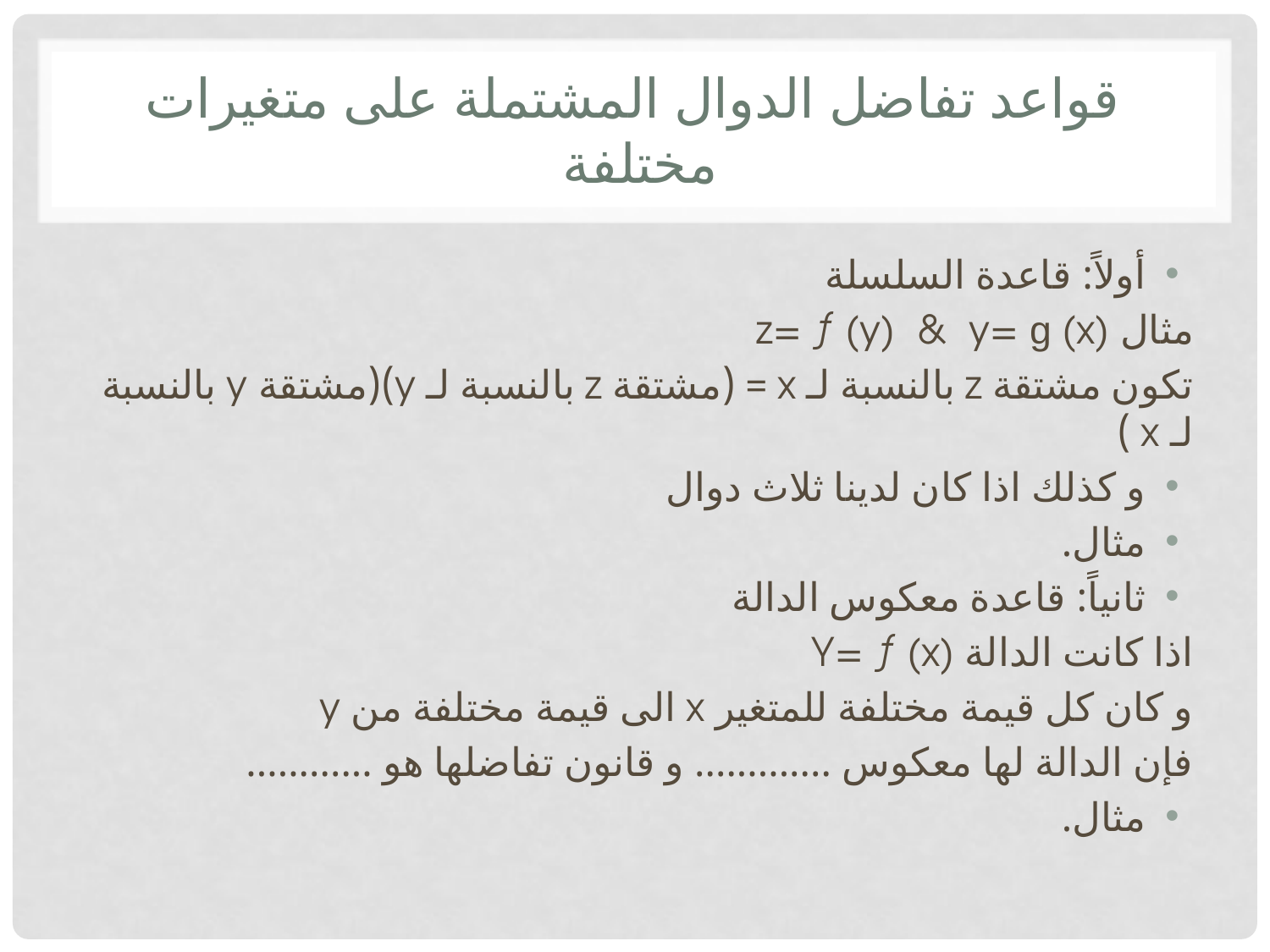

# قواعد تفاضل الدوال المشتملة على متغيرات مختلفة
أولاً: قاعدة السلسلة
مثال z= ƒ (y)  &  y= ɡ (x)
تكون مشتقة z بالنسبة لـ x = (مشتقة z بالنسبة لـ y)(مشتقة y بالنسبة لـ x )
و كذلك اذا كان لدينا ثلاث دوال
مثال.
ثانياً: قاعدة معكوس الدالة
اذا كانت الدالة Y= ƒ (x)
و كان كل قيمة مختلفة للمتغير x الى قيمة مختلفة من y
فإن الدالة لها معكوس ............. و قانون تفاضلها هو ............
مثال.